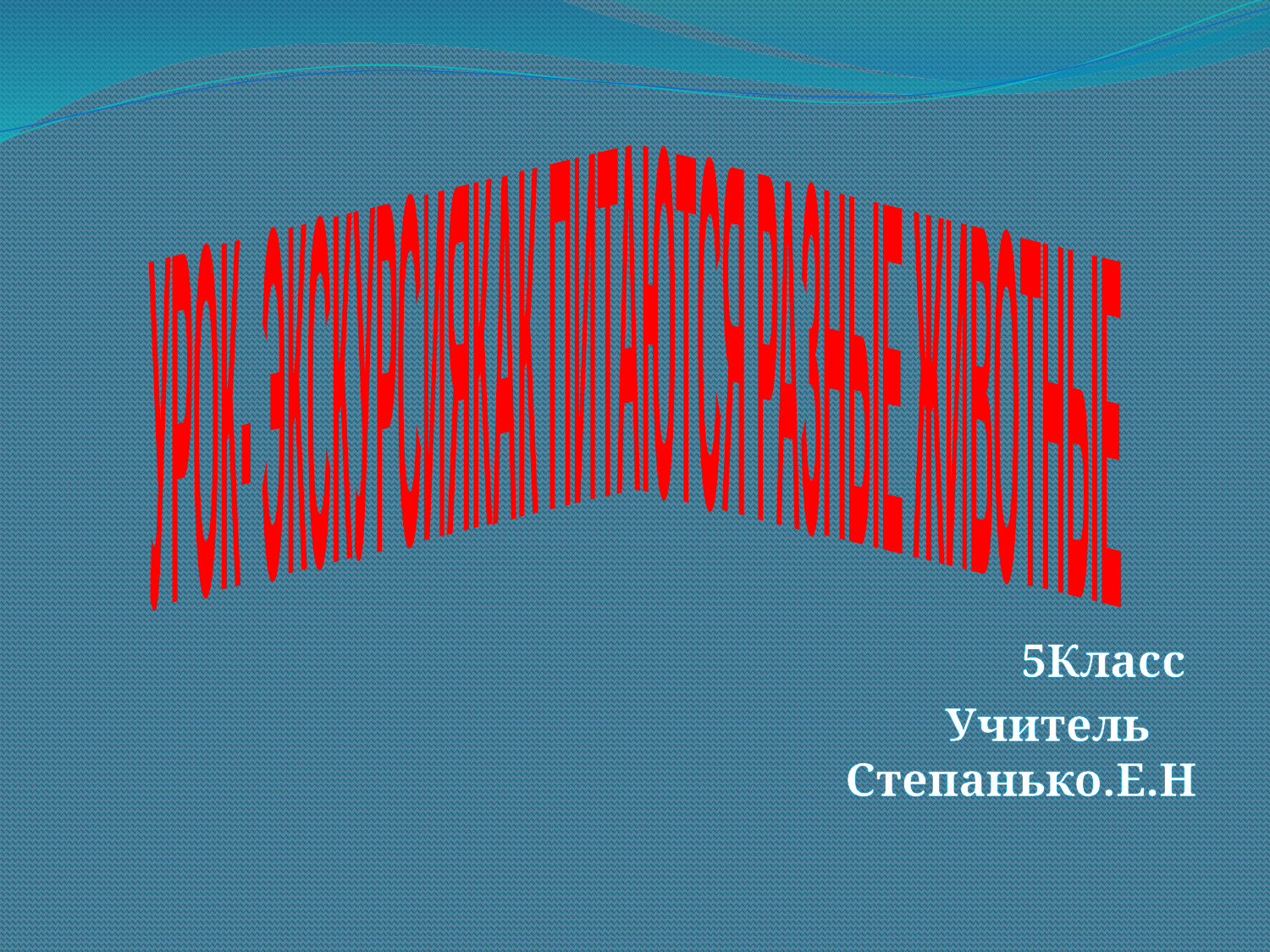

УРОК- ЭКСКУРСИЯ
КАК ПИТАЮТСЯ РАЗНЫЕ ЖИВОТНЫЕ
5Класс
Учитель     Степанько.Е.Н